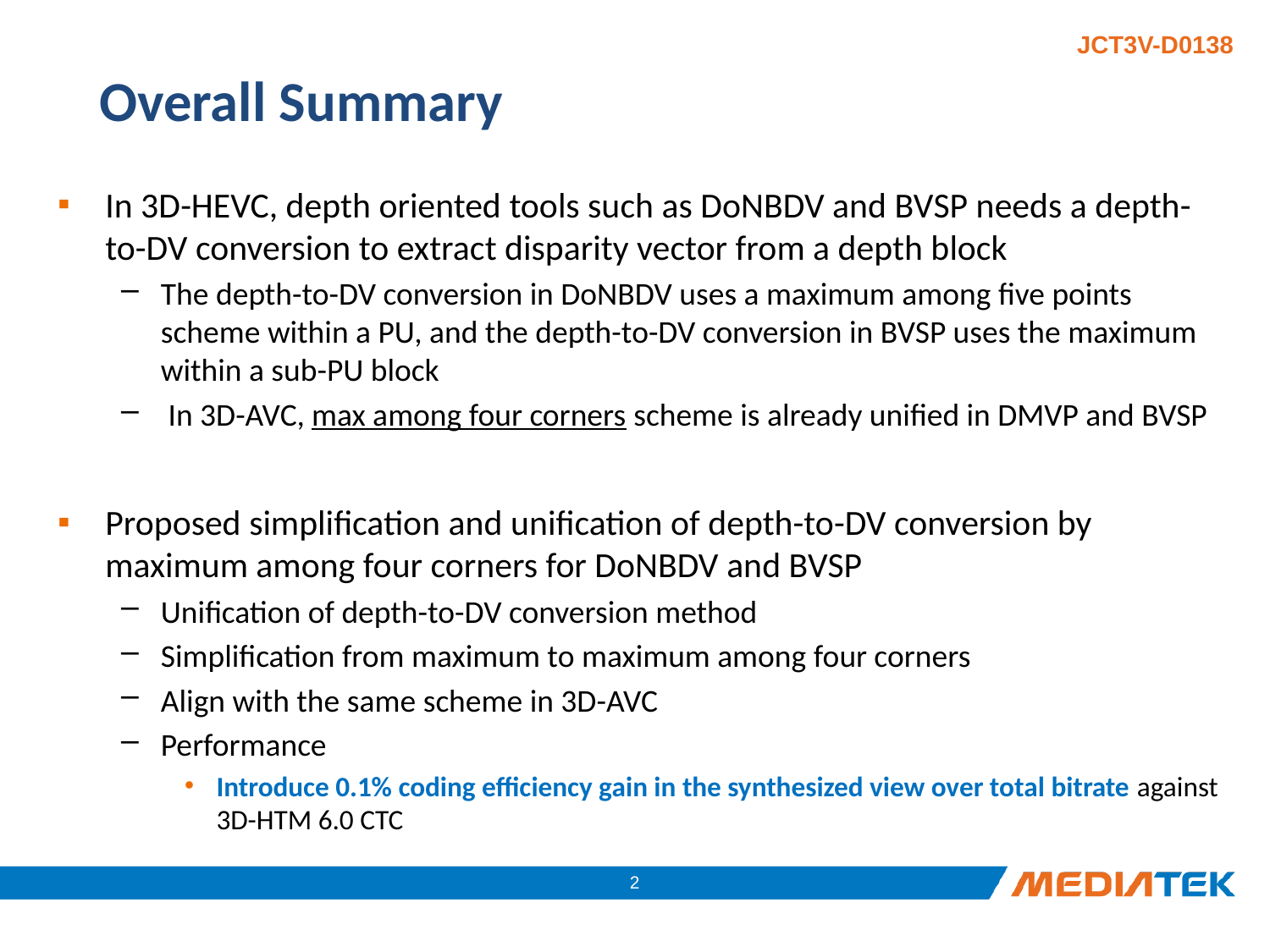

# Overall Summary
In 3D-HEVC, depth oriented tools such as DoNBDV and BVSP needs a depth-to-DV conversion to extract disparity vector from a depth block
The depth-to-DV conversion in DoNBDV uses a maximum among five points scheme within a PU, and the depth-to-DV conversion in BVSP uses the maximum within a sub-PU block
 In 3D-AVC, max among four corners scheme is already unified in DMVP and BVSP

Proposed simplification and unification of depth-to-DV conversion by maximum among four corners for DoNBDV and BVSP
Unification of depth-to-DV conversion method
Simplification from maximum to maximum among four corners
Align with the same scheme in 3D-AVC
Performance
Introduce 0.1% coding efficiency gain in the synthesized view over total bitrate against 3D-HTM 6.0 CTC
2